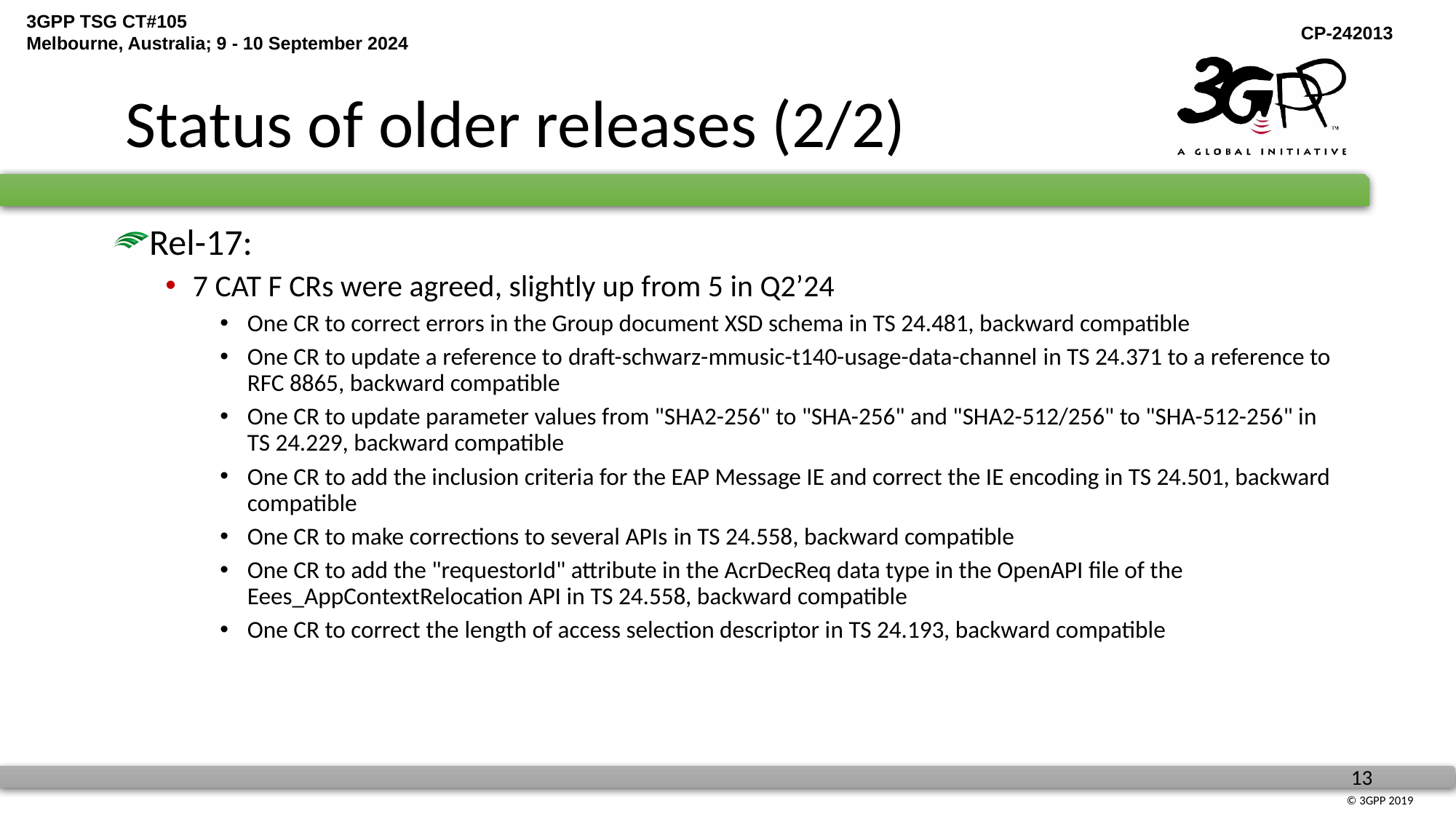

# Status of older releases (2/2)
Rel-17:
7 CAT F CRs were agreed, slightly up from 5 in Q2’24
One CR to correct errors in the Group document XSD schema in TS 24.481, backward compatible
One CR to update a reference to draft-schwarz-mmusic-t140-usage-data-channel in TS 24.371 to a reference to RFC 8865, backward compatible
One CR to update parameter values from "SHA2-256" to "SHA-256" and "SHA2-512/256" to "SHA-512-256" in TS 24.229, backward compatible
One CR to add the inclusion criteria for the EAP Message IE and correct the IE encoding in TS 24.501, backward compatible
One CR to make corrections to several APIs in TS 24.558, backward compatible
One CR to add the "requestorId" attribute in the AcrDecReq data type in the OpenAPI file of the Eees_AppContextRelocation API in TS 24.558, backward compatible
One CR to correct the length of access selection descriptor in TS 24.193, backward compatible